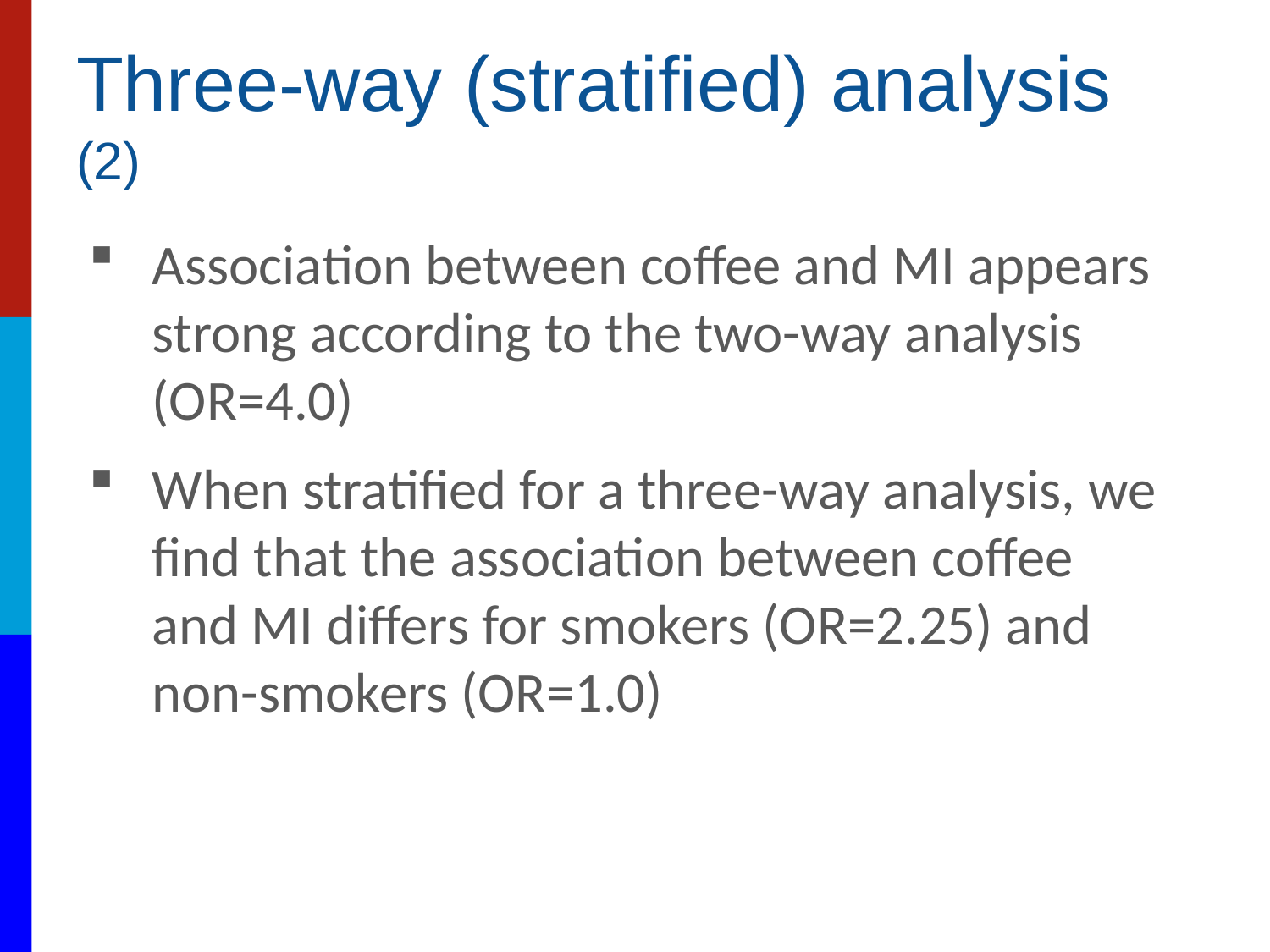

# Three-way (stratified) analysis (2)

Association between coffee and MI appears strong according to the two-way analysis (OR=4.0)
When stratified for a three-way analysis, we find that the association between coffee and MI differs for smokers (OR=2.25) and non-smokers (OR=1.0)